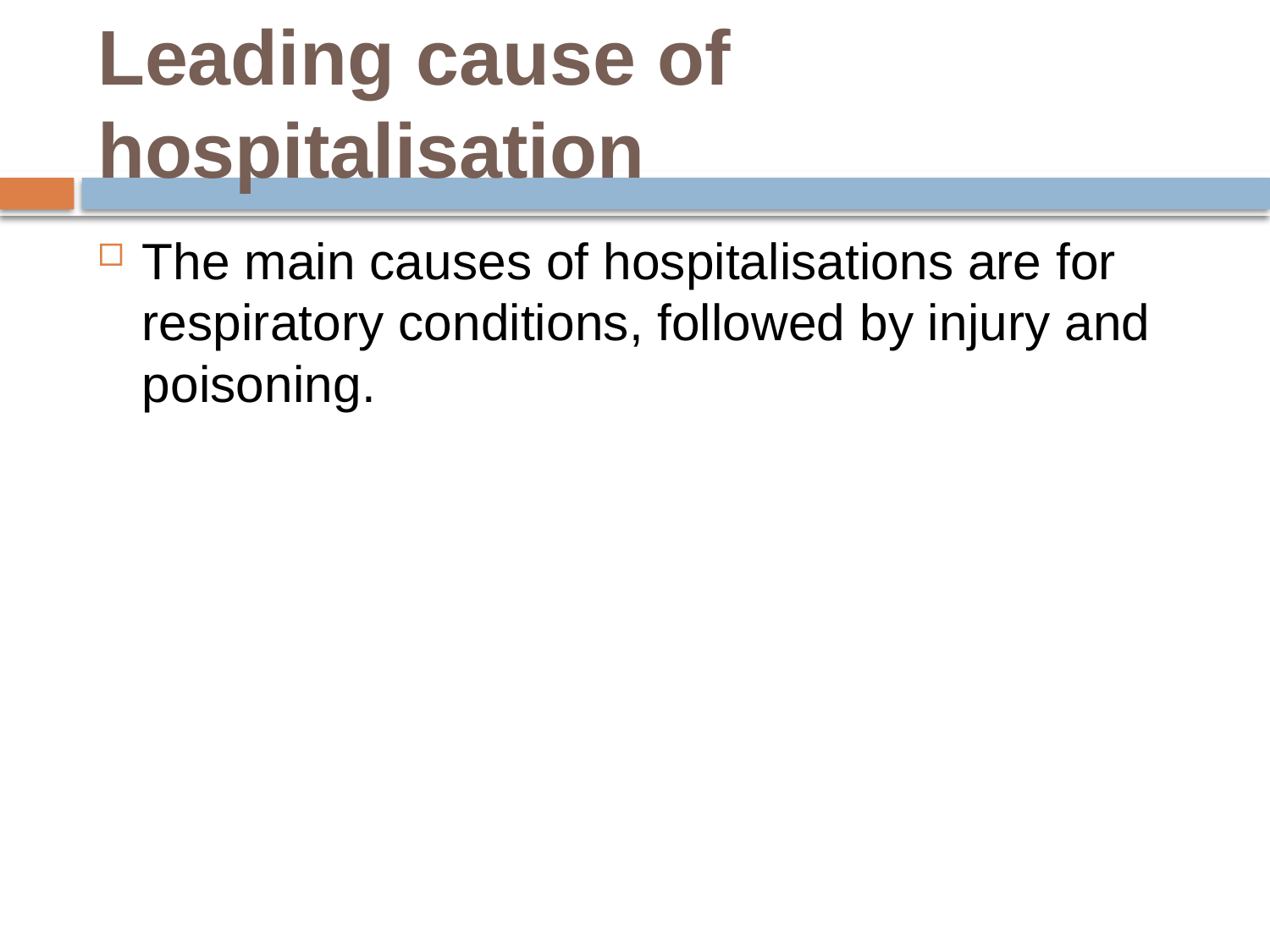

# Leading cause of hospitalisation
The main causes of hospitalisations are for respiratory conditions, followed by injury and poisoning.